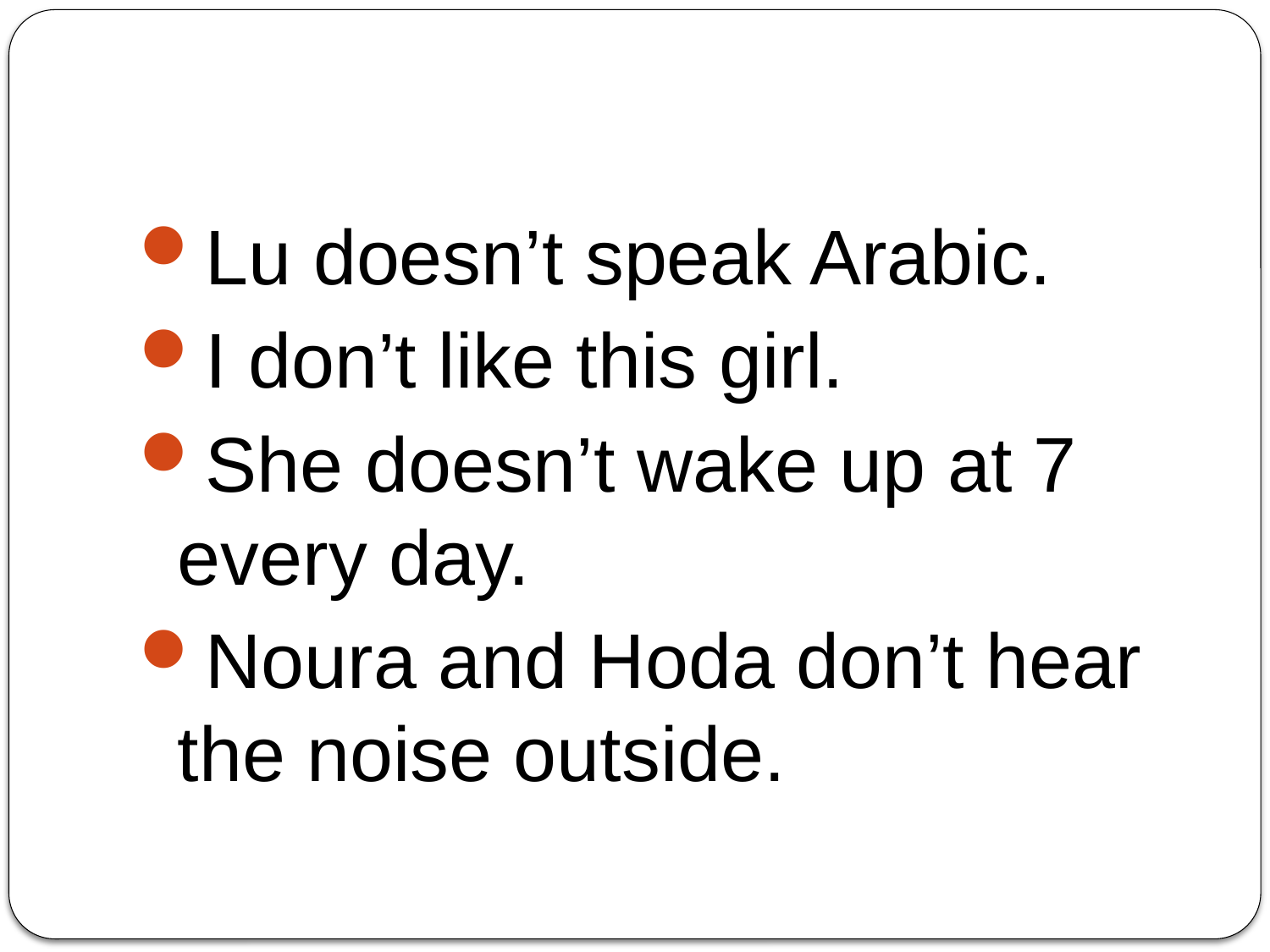

#
Lu doesn’t speak Arabic.
I don’t like this girl.
She doesn’t wake up at 7 every day.
Noura and Hoda don’t hear the noise outside.